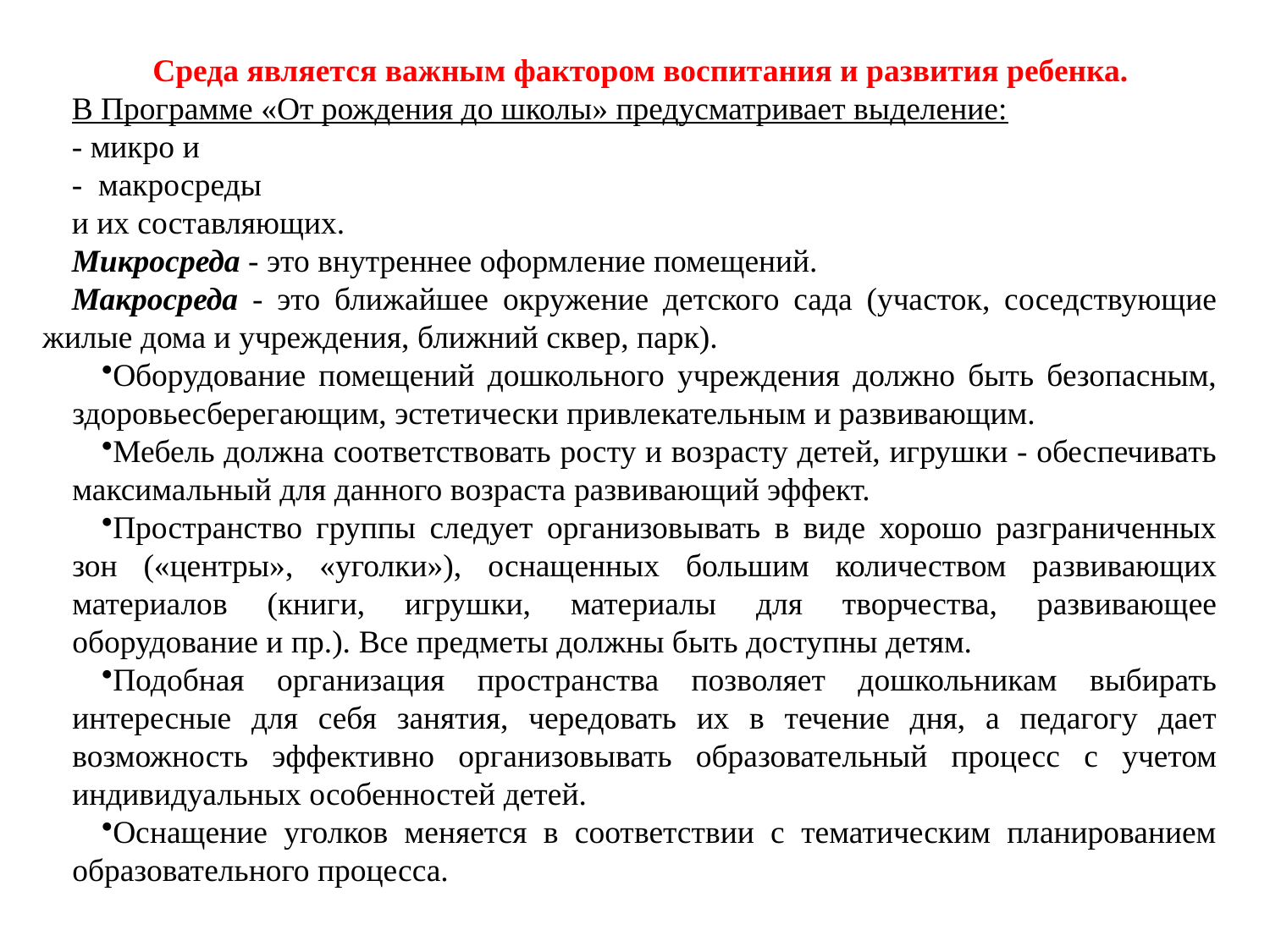

Среда является важным фактором воспитания и развития ребенка.
В Программе «От рождения до школы» предусматривает выделение:
- микро и
-  макросреды
и их составляющих.
Микросреда - это внутреннее оформление помещений.
Макросреда - это ближайшее окружение детского сада (участок, соседствующие жилые дома и учреждения, ближний сквер, парк).
Оборудование помещений дошкольного учреждения должно быть безопасным, здоровьесберегающим, эстетически привлекательным и развивающим.
Мебель должна соответствовать росту и возрасту детей, игрушки - обеспечивать максимальный для данного возраста развивающий эффект.
Пространство группы следует организовывать в виде хорошо разграниченных зон («центры», «уголки»), оснащенных большим количеством развивающих материалов (книги, игрушки, материалы для творчества, развивающее оборудование и пр.). Все предметы должны быть доступны детям.
Подобная организация пространства позволяет дошкольникам выбирать интересные для себя занятия, чередовать их в течение дня, а педагогу дает возможность эффективно организовывать образовательный процесс с учетом индивидуальных особенностей детей.
Оснащение уголков меняется в соответствии с тематическим планированием образовательного процесса.